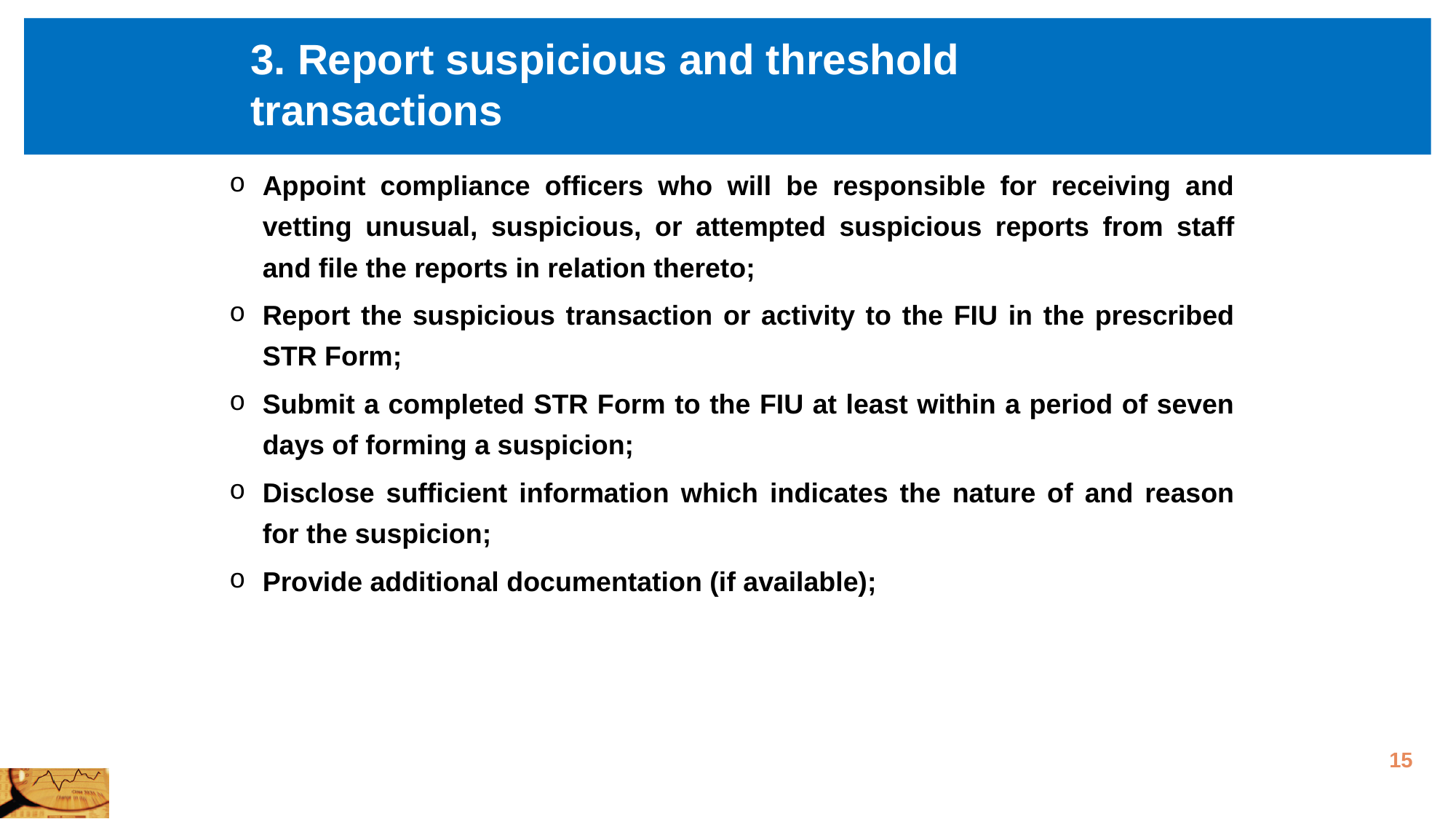

# 3. Report suspicious and threshold transactions
Appoint compliance officers who will be responsible for receiving and vetting unusual, suspicious, or attempted suspicious reports from staff and file the reports in relation thereto;
Report the suspicious transaction or activity to the FIU in the prescribed STR Form;
Submit a completed STR Form to the FIU at least within a period of seven days of forming a suspicion;
Disclose sufficient information which indicates the nature of and reason for the suspicion;
Provide additional documentation (if available);

15